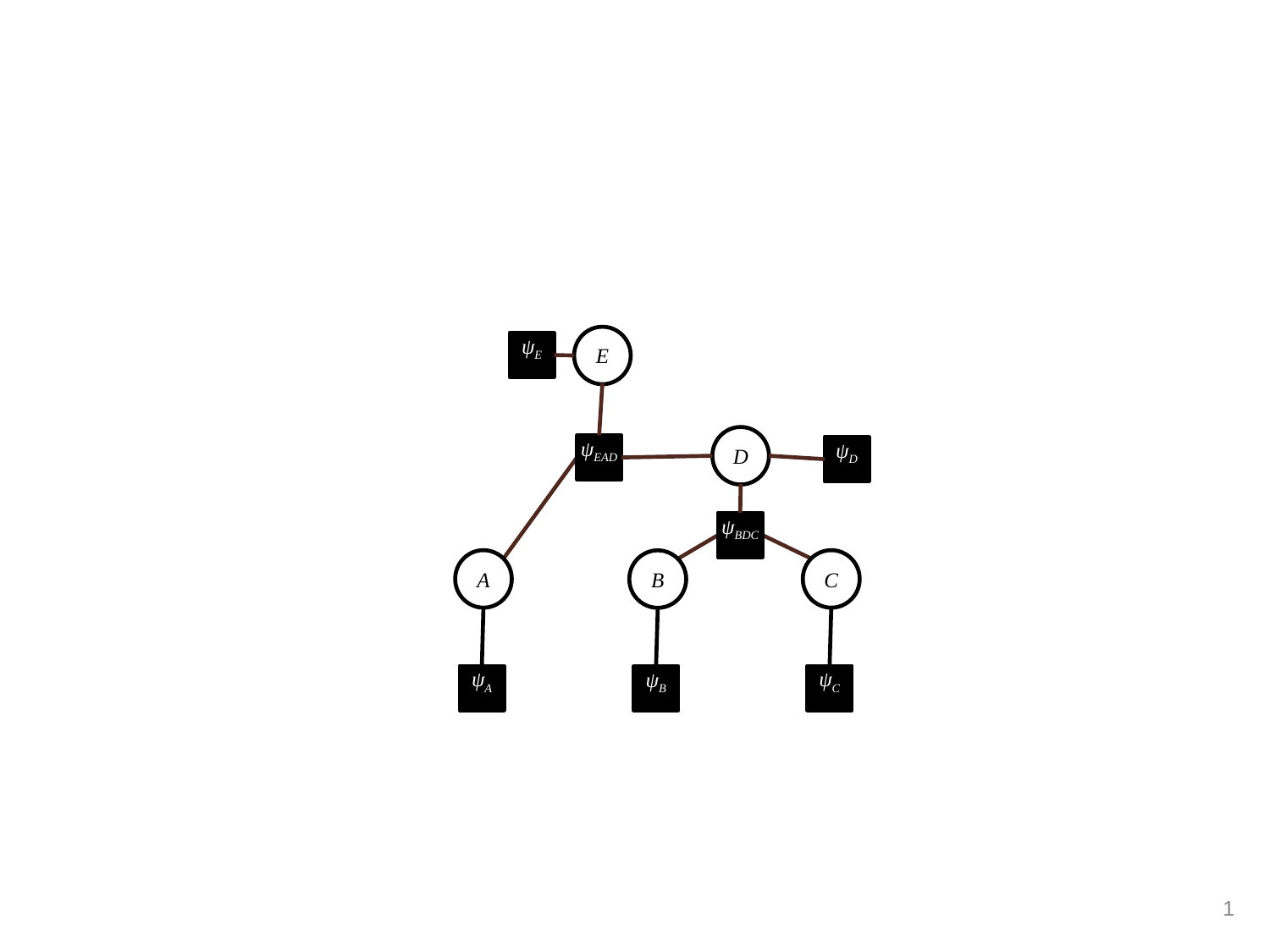

#
E
ψE

D
ψEAD
ψD
ψBDC
A
C
B
ψA
ψC
ψB
1